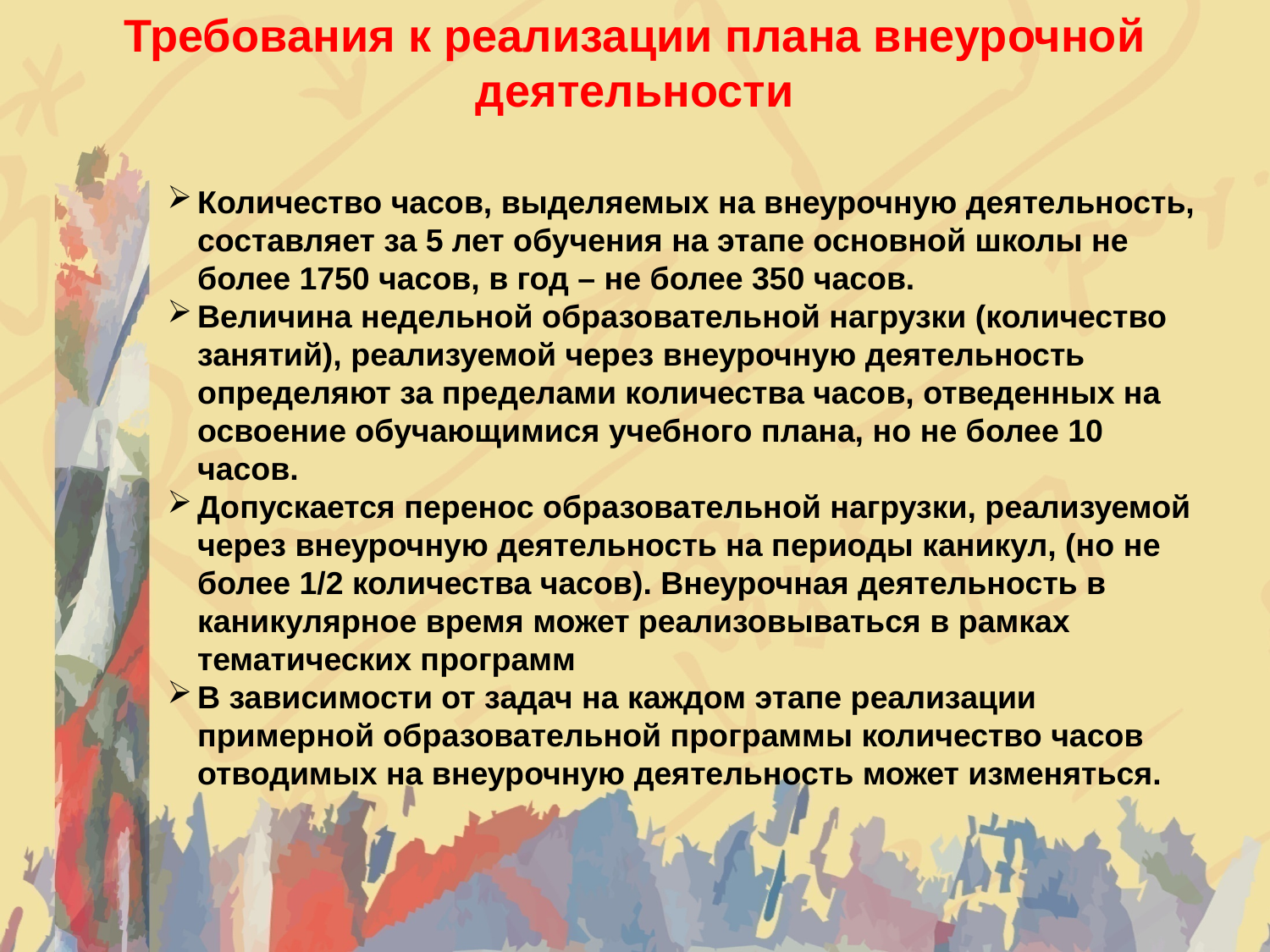

Требования к реализации плана внеурочной деятельности
Количество часов, выделяемых на внеурочную деятельность, составляет за 5 лет обучения на этапе основной школы не более 1750 часов, в год – не более 350 часов.
Величина недельной образовательной нагрузки (количество занятий), реализуемой через внеурочную деятельность определяют за пределами количества часов, отведенных на освоение обучающимися учебного плана, но не более 10 часов.
Допускается перенос образовательной нагрузки, реализуемой через внеурочную деятельность на периоды каникул, (но не более 1/2 количества часов). Внеурочная деятельность в каникулярное время может реализовываться в рамках тематических программ
В зависимости от задач на каждом этапе реализации примерной образовательной программы количество часов отводимых на внеурочную деятельность может изменяться.